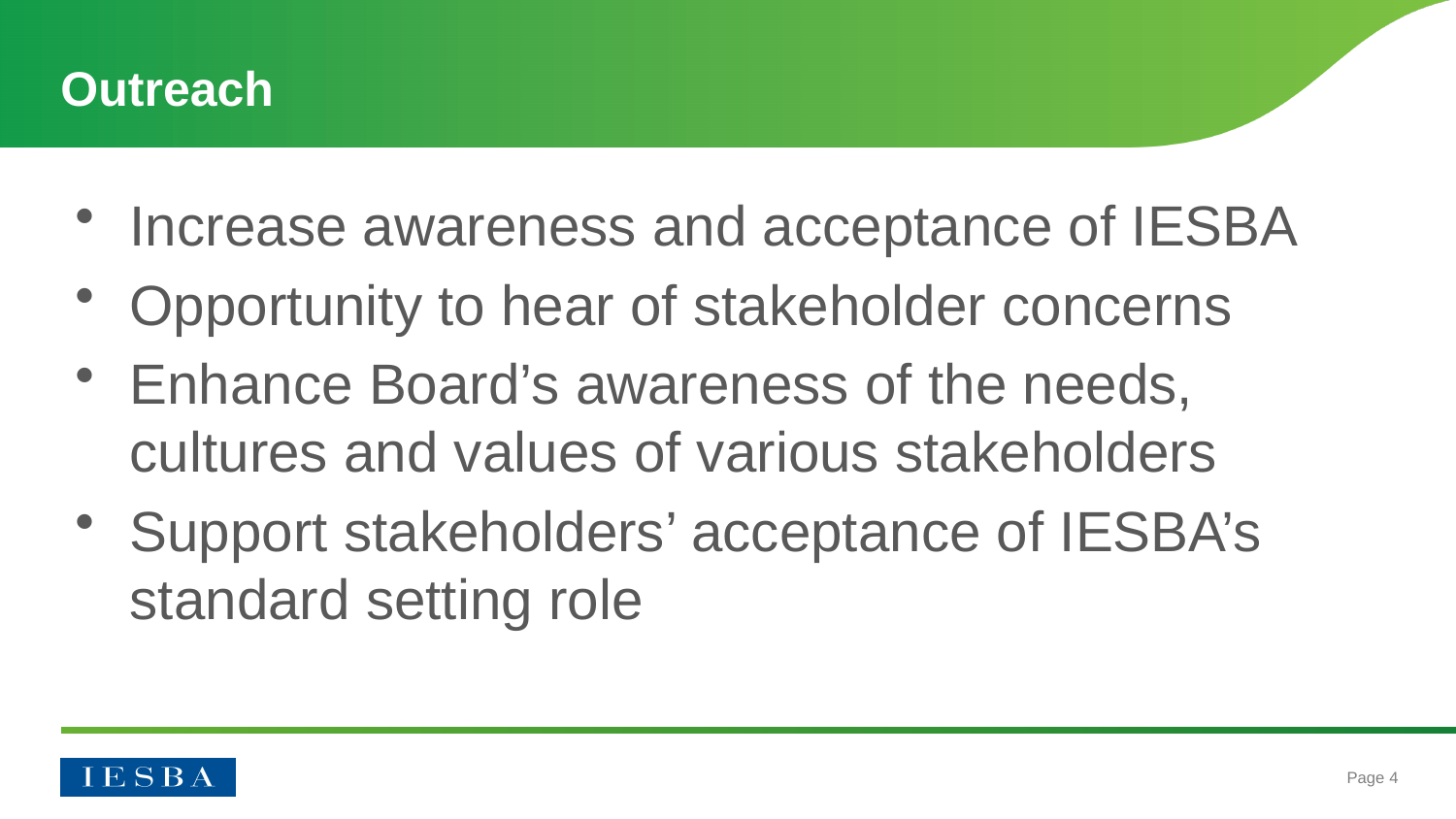

# Outreach
Increase awareness and acceptance of IESBA
Opportunity to hear of stakeholder concerns
Enhance Board’s awareness of the needs, cultures and values of various stakeholders
Support stakeholders’ acceptance of IESBA’s standard setting role